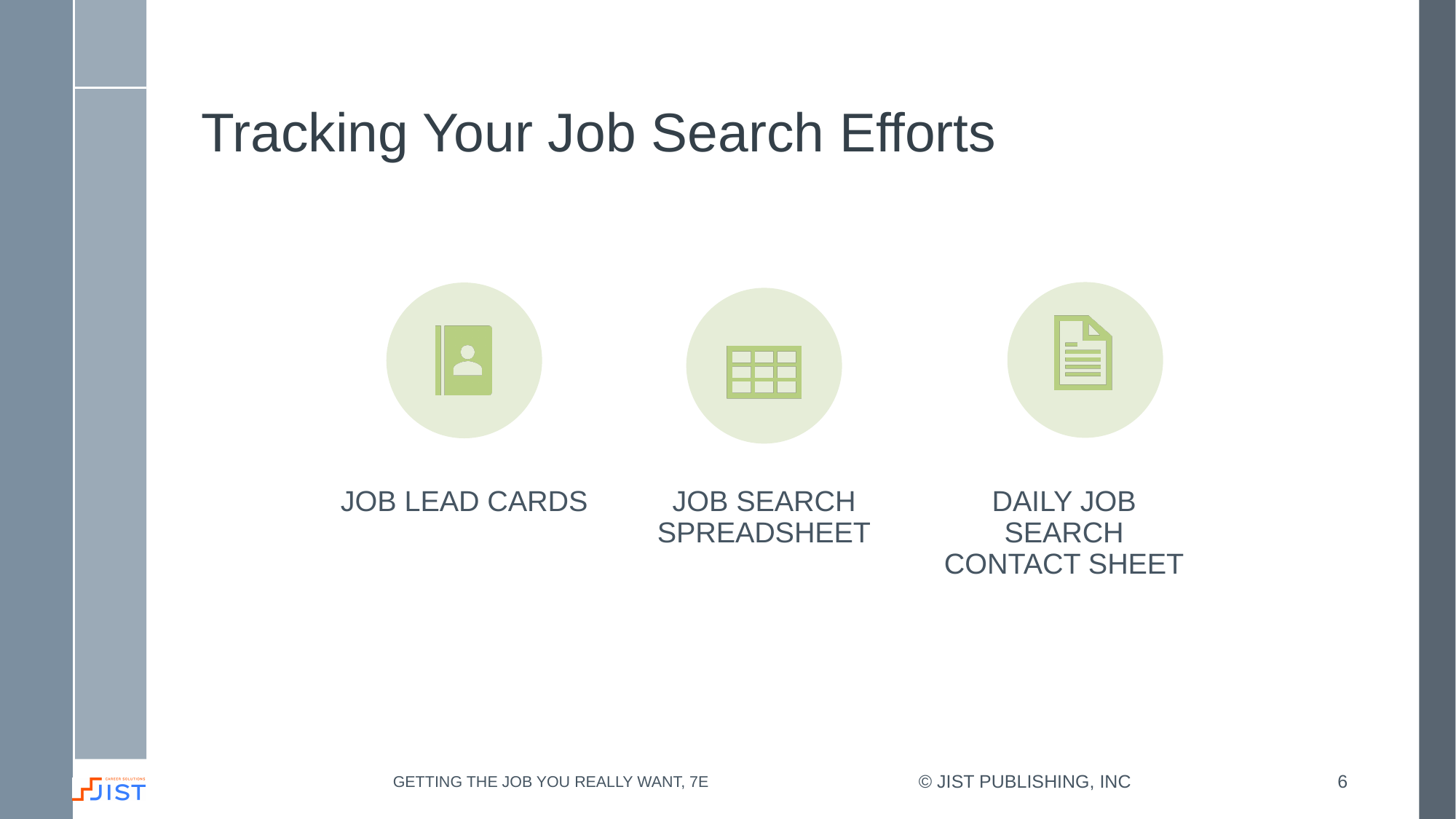

# Tracking Your Job Search Efforts
Job lead cards
Job search spreadsheet
Daily Job Search Contact Sheet
Getting the job you really want, 7e
© JIST Publishing, Inc
6